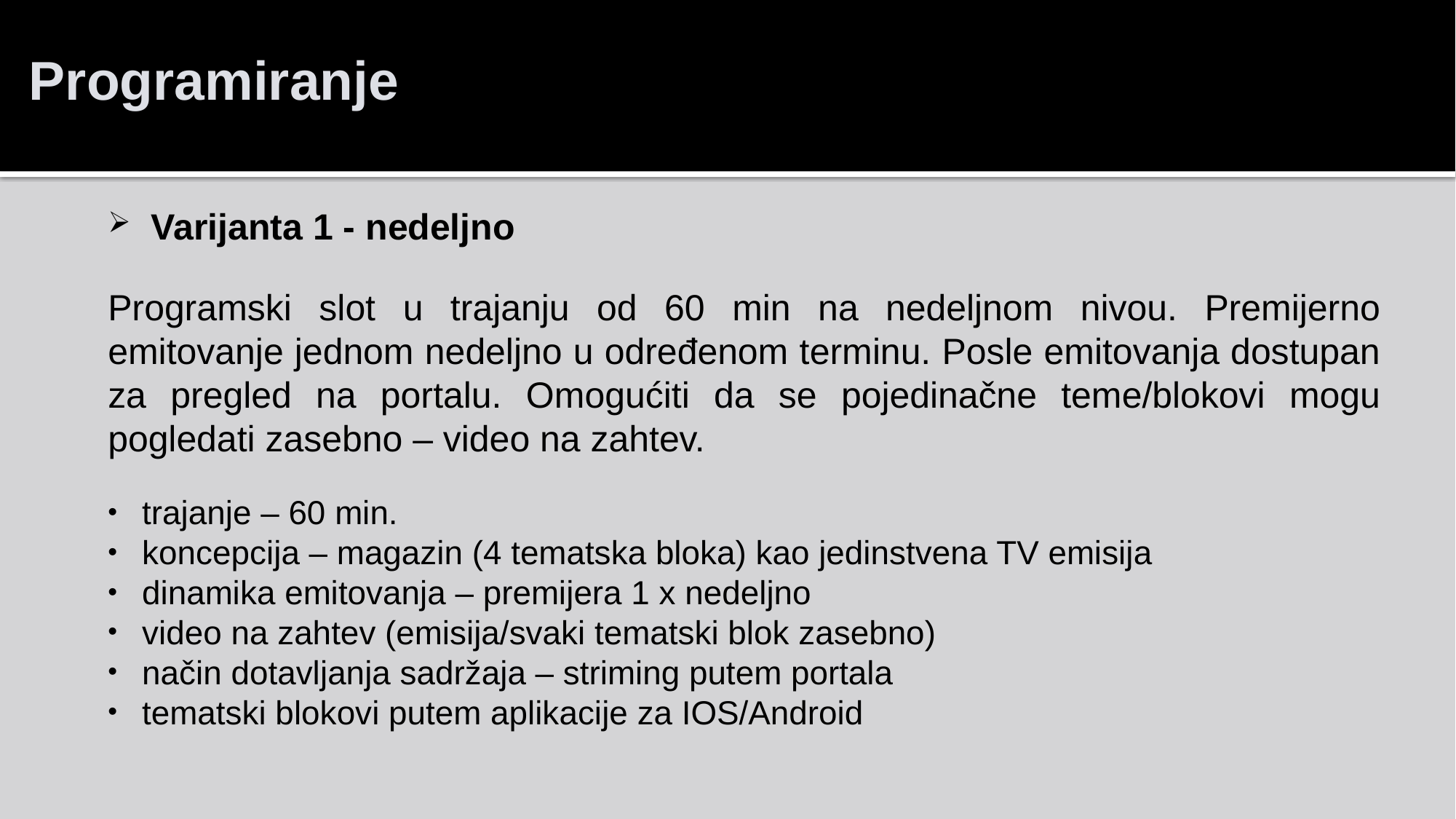

Programiranje

Varijanta 1 - nedeljno

Programski slot u trajanju od 60 min na nedeljnom nivou. Premijerno emitovanje jednom nedeljno u određenom terminu. Posle emitovanja dostupan za pregled na portalu. Omogućiti da se pojedinačne teme/blokovi mogu pogledati zasebno – video na zahtev.

trajanje – 60 min.
koncepcija – magazin (4 tematska bloka) kao jedinstvena TV emisija
dinamika emitovanja – premijera 1 x nedeljno
video na zahtev (emisija/svaki tematski blok zasebno)
način dotavljanja sadržaja – striming putem portala
tematski blokovi putem aplikacije za IOS/Android